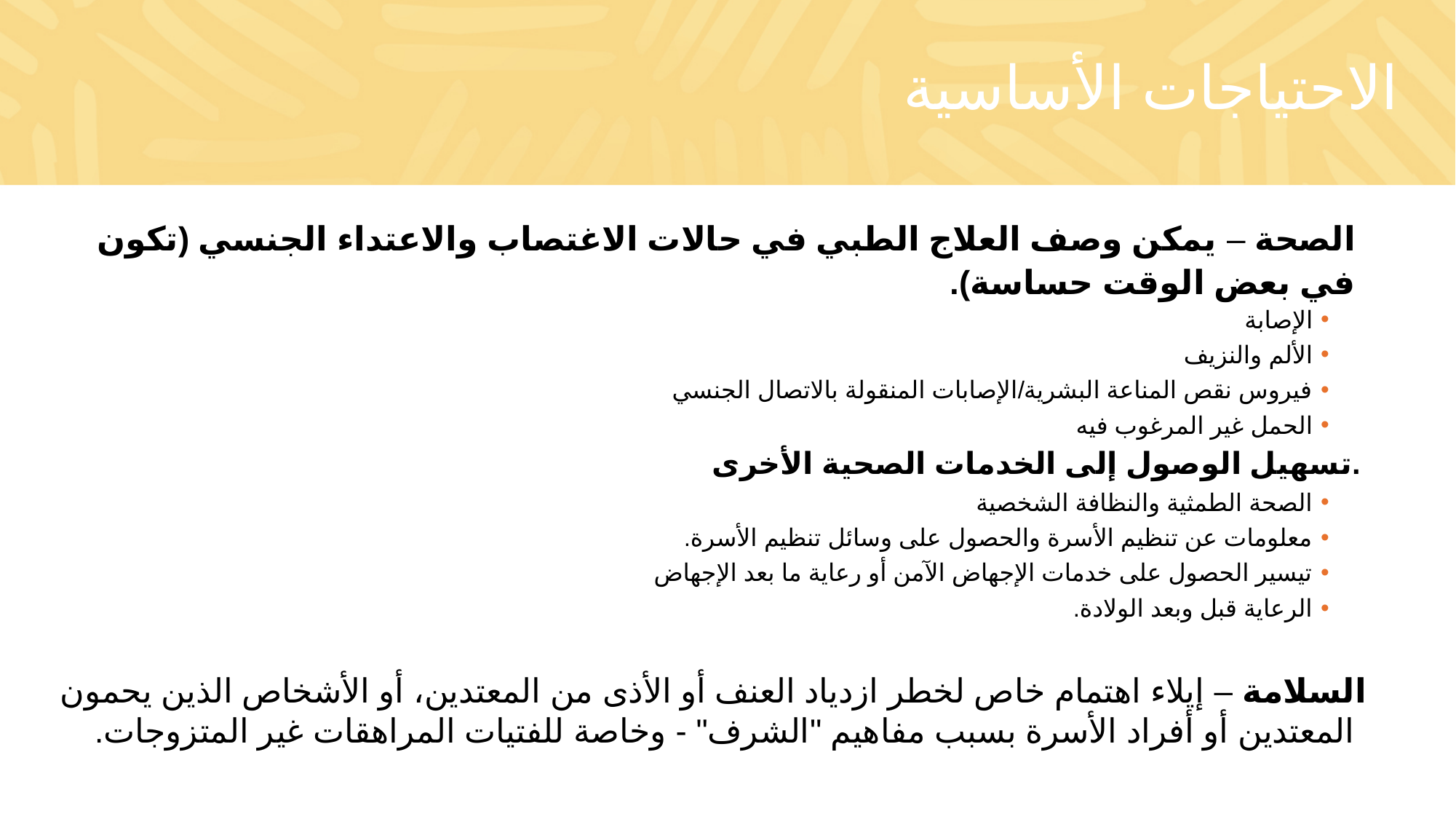

# الاحتياجات الأساسية
الصحة – يمكن وصف العلاج الطبي في حالات الاغتصاب والاعتداء الجنسي (تكون في بعض الوقت حساسة).
الإصابة
الألم والنزيف
فيروس نقص المناعة البشرية/الإصابات المنقولة بالاتصال الجنسي
الحمل غير المرغوب فيه
تسهيل الوصول إلى الخدمات الصحية الأخرى.
الصحة الطمثية والنظافة الشخصية
معلومات عن تنظيم الأسرة والحصول على وسائل تنظيم الأسرة.
تيسير الحصول على خدمات الإجهاض الآمن أو رعاية ما بعد الإجهاض
الرعاية قبل وبعد الولادة.

السلامة – إيلاء اهتمام خاص لخطر ازدياد العنف أو الأذى من المعتدين، أو الأشخاص الذين يحمون المعتدين أو أفراد الأسرة بسبب مفاهيم "الشرف" - وخاصة للفتيات المراهقات غير المتزوجات.